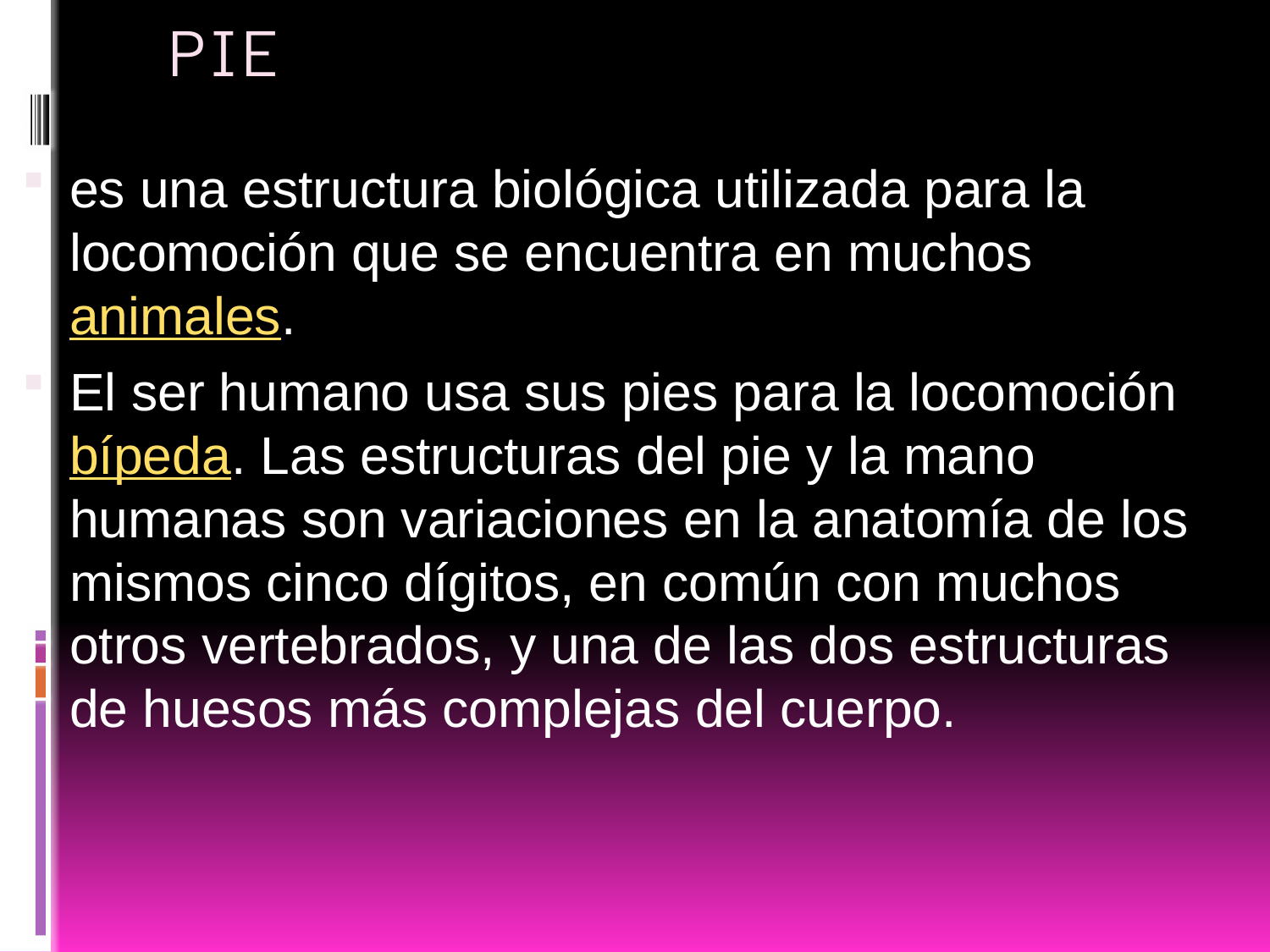

# PIE
es una estructura biológica utilizada para la locomoción que se encuentra en muchos animales.
El ser humano usa sus pies para la locomoción bípeda. Las estructuras del pie y la mano humanas son variaciones en la anatomía de los mismos cinco dígitos, en común con muchos otros vertebrados, y una de las dos estructuras de huesos más complejas del cuerpo.